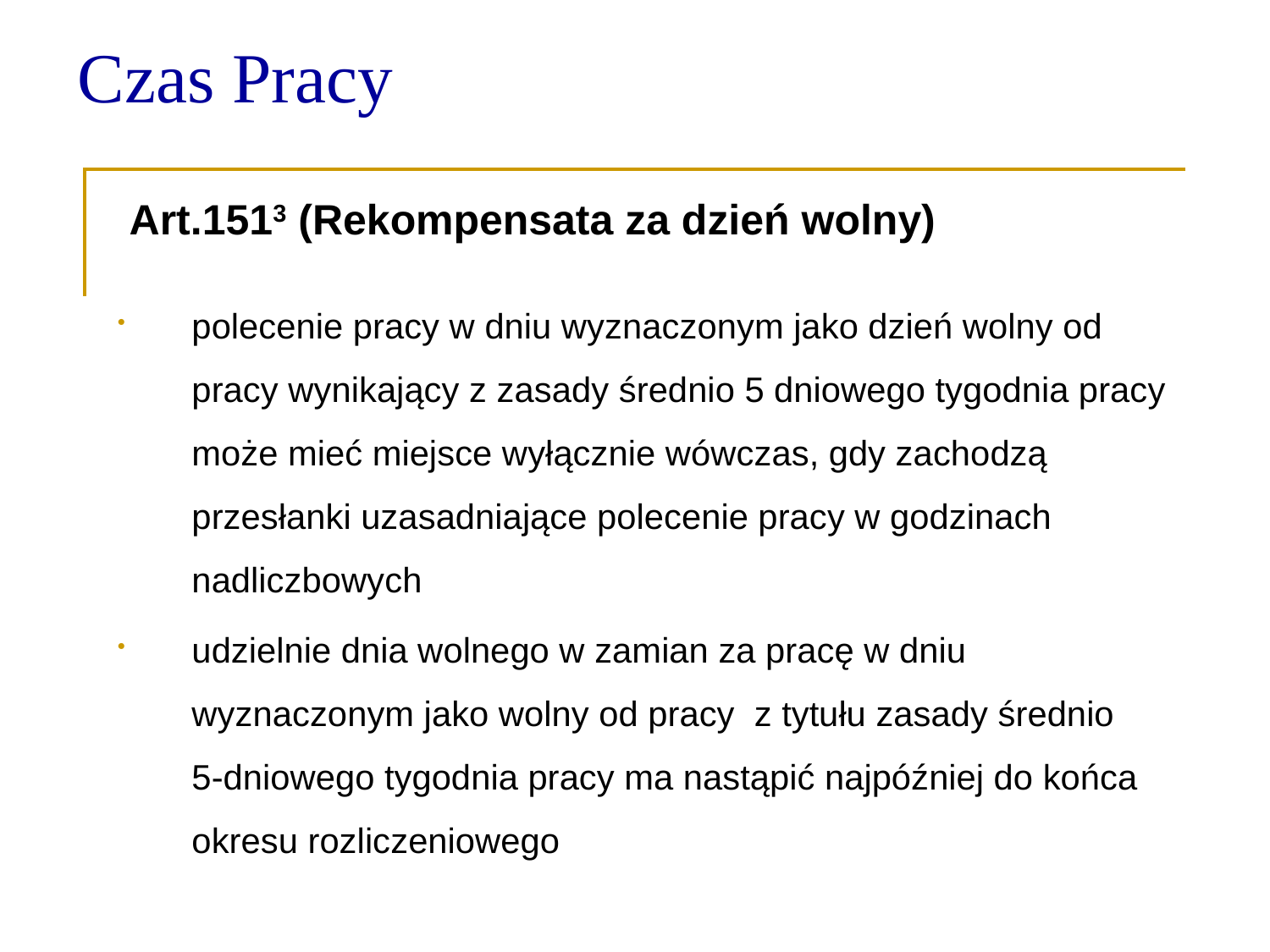

Czas Pracy
 Art.1513 (Rekompensata za dzień wolny)
polecenie pracy w dniu wyznaczonym jako dzień wolny od pracy wynikający z zasady średnio 5 dniowego tygodnia pracy może mieć miejsce wyłącznie wówczas, gdy zachodzą przesłanki uzasadniające polecenie pracy w godzinach nadliczbowych
udzielnie dnia wolnego w zamian za pracę w dniu wyznaczonym jako wolny od pracy  z tytułu zasady średnio
5-dniowego tygodnia pracy ma nastąpić najpóźniej do końca okresu rozliczeniowego